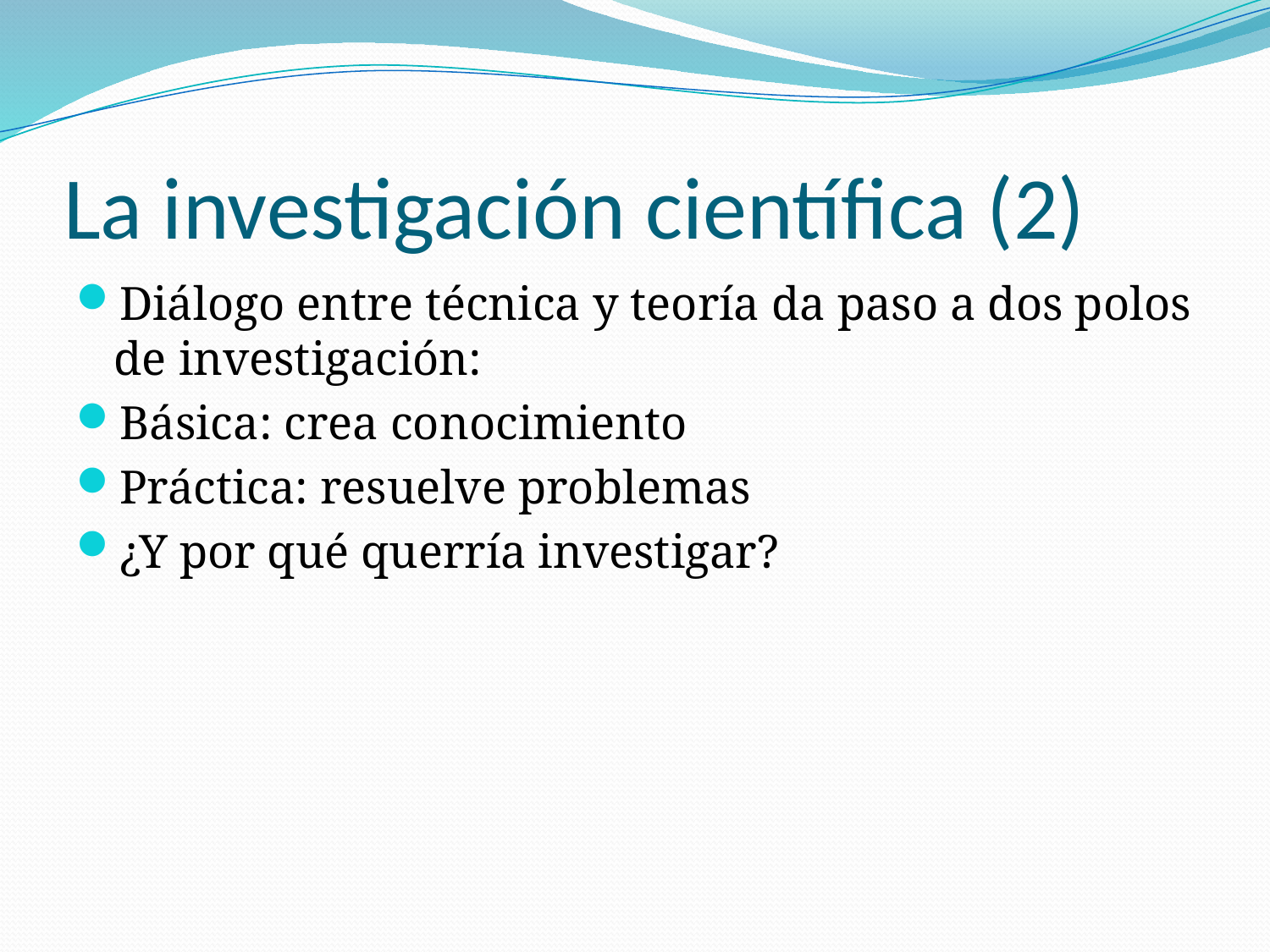

# La investigación científica (2)
Diálogo entre técnica y teoría da paso a dos polos de investigación:
Básica: crea conocimiento
Práctica: resuelve problemas
¿Y por qué querría investigar?